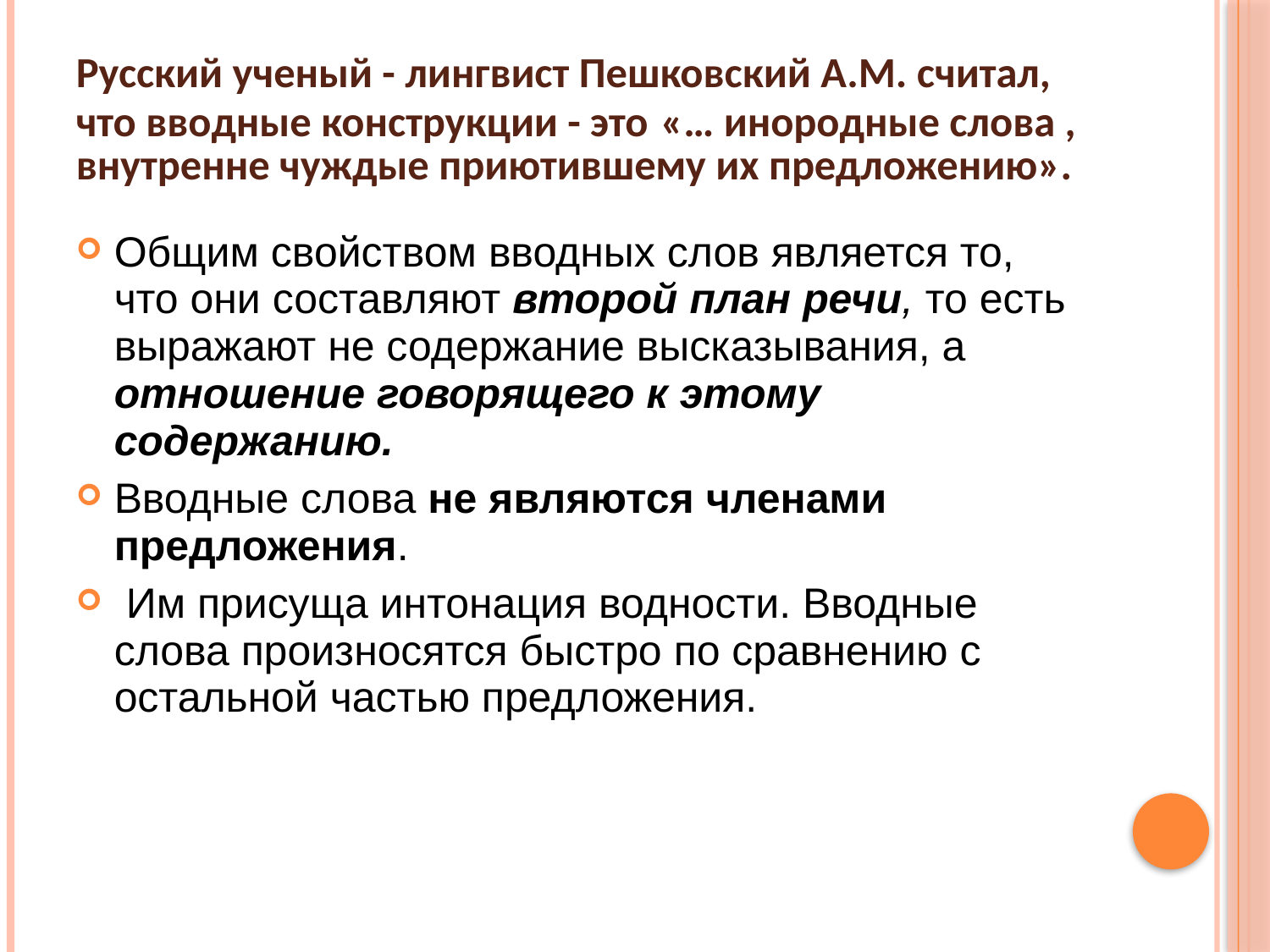

# Русский ученый - лингвист Пешковский А.М. считал, что вводные конструкции - это «… инородные слова , внутренне чуждые приютившему их предложению».
Общим свойством вводных слов является то, что они составляют второй план речи, то есть выражают не содержание высказывания, а отношение говорящего к этому содержанию.
Вводные слова не являются членами предложения.
 Им присуща интонация водности. Вводные слова произносятся быстро по сравнению с остальной частью предложения.